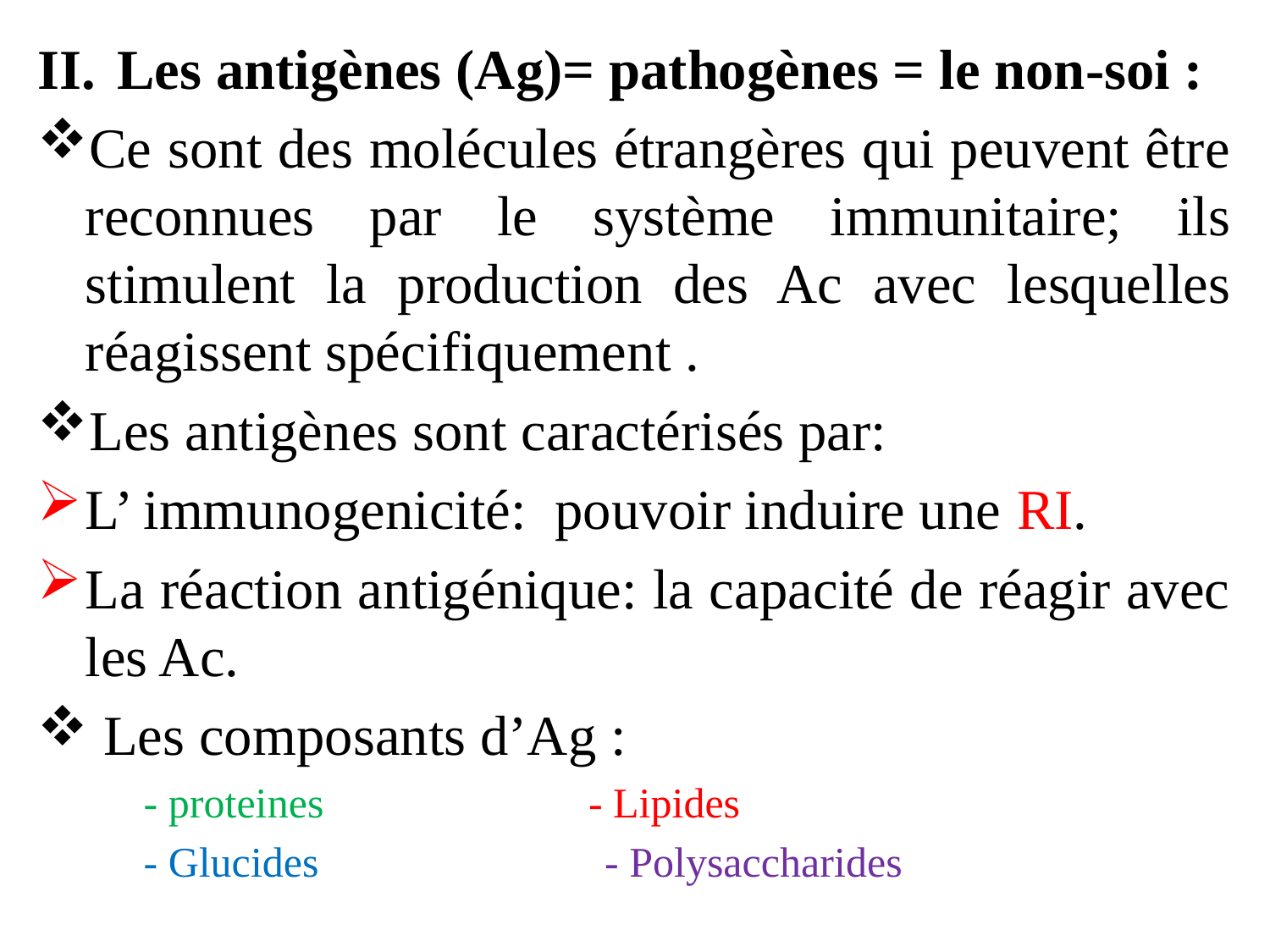

Les antigènes (Ag)= pathogènes = le non-soi :
Ce sont des molécules étrangères qui peuvent être reconnues par le système immunitaire; ils stimulent la production des Ac avec lesquelles réagissent spécifiquement .
Les antigènes sont caractérisés par:
L’ immunogenicité:  pouvoir induire une RI.
La réaction antigénique: la capacité de réagir avec les Ac.
 Les composants d’Ag :
          - proteines                         - Lipides
          - Glucides                           - Polysaccharides